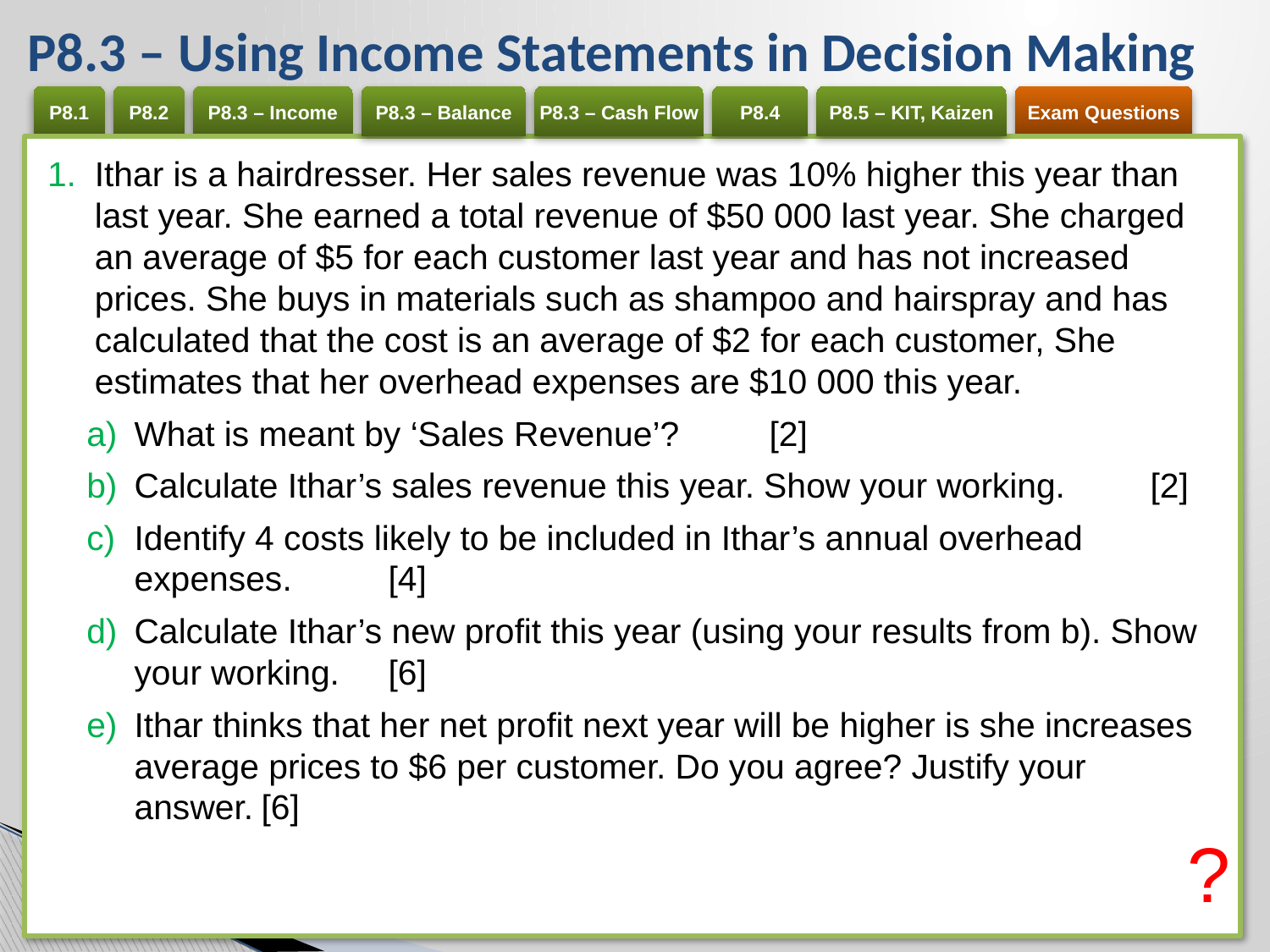

# P8.3 – Using Income Statements in Decision Making
Ithar is a hairdresser. Her sales revenue was 10% higher this year than last year. She earned a total revenue of $50 000 last year. She charged an average of $5 for each customer last year and has not increased prices. She buys in materials such as shampoo and hairspray and has calculated that the cost is an average of $2 for each customer, She estimates that her overhead expenses are $10 000 this year.
What is meant by ‘Sales Revenue’?	[2]
Calculate Ithar’s sales revenue this year. Show your working.	[2]
Identify 4 costs likely to be included in Ithar’s annual overhead expenses.	[4]
Calculate Ithar’s new profit this year (using your results from b). Show your working.	[6]
Ithar thinks that her net profit next year will be higher is she increases average prices to $6 per customer. Do you agree? Justify your answer.	[6]
?